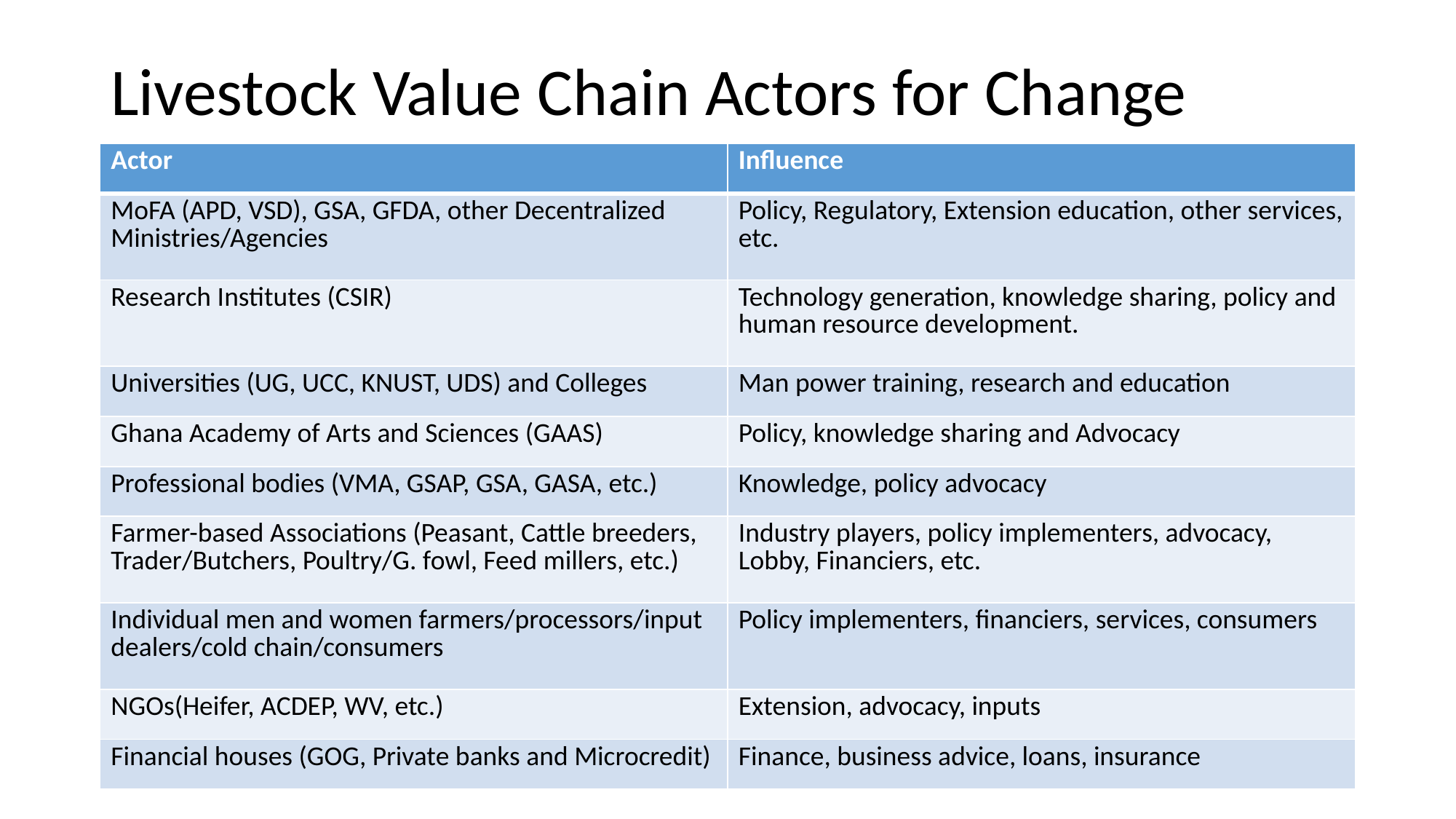

# Livestock Value Chain Actors for Change
| Actor | Influence |
| --- | --- |
| MoFA (APD, VSD), GSA, GFDA, other Decentralized Ministries/Agencies | Policy, Regulatory, Extension education, other services, etc. |
| Research Institutes (CSIR) | Technology generation, knowledge sharing, policy and human resource development. |
| Universities (UG, UCC, KNUST, UDS) and Colleges | Man power training, research and education |
| Ghana Academy of Arts and Sciences (GAAS) | Policy, knowledge sharing and Advocacy |
| Professional bodies (VMA, GSAP, GSA, GASA, etc.) | Knowledge, policy advocacy |
| Farmer-based Associations (Peasant, Cattle breeders, Trader/Butchers, Poultry/G. fowl, Feed millers, etc.) | Industry players, policy implementers, advocacy, Lobby, Financiers, etc. |
| Individual men and women farmers/processors/input dealers/cold chain/consumers | Policy implementers, financiers, services, consumers |
| NGOs(Heifer, ACDEP, WV, etc.) | Extension, advocacy, inputs |
| Financial houses (GOG, Private banks and Microcredit) | Finance, business advice, loans, insurance |